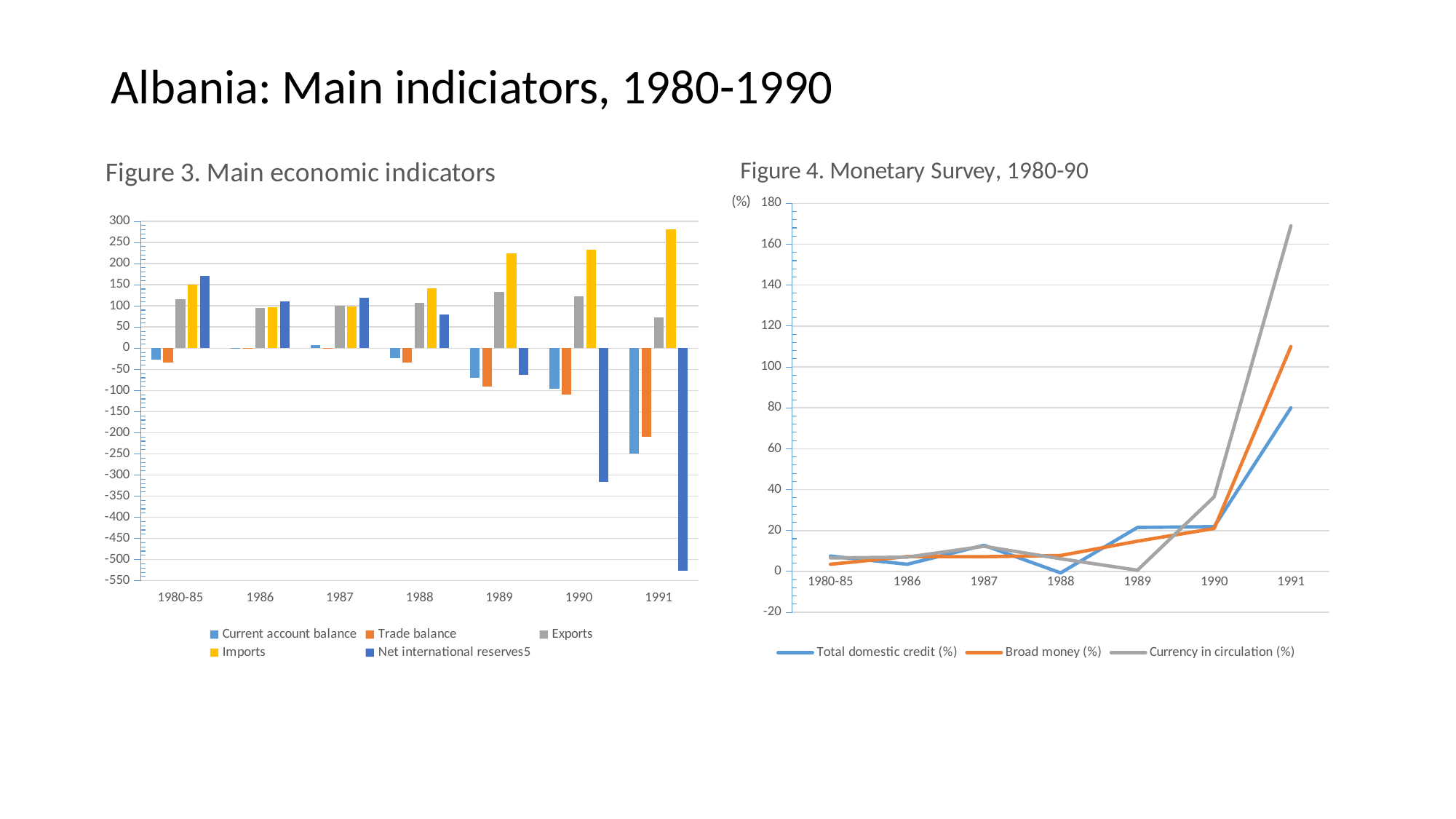

# Albania: Main indiciators, 1980-1990

### Chart: Figure 3. Main economic indicators

| Category | Current account balance | Trade balance | Exports | Imports | Net international reserves5 |
|---|---|---|---|---|---|
| 1980-85 | -27.6 | -33.2 | 116.6 | 149.8 | 171.1 |
| 1986 | 0.5 | -0.6 | 95.5 | 96.1 | 110.1 |
| 1987 | 7.8 | 1.0 | 100.3 | 99.3 | 119.8 |
| 1988 | -23.5 | -34.8 | 106.6 | 141.4 | 80.4 |
| 1989 | -70.4 | -90.9 | 132.7 | 223.6 | -63.0 |
| 1990 | -95.1 | -109.6 | 123.0 | 232.6 | -317.2 |
| 1991 | -250.0 | -209.0 | 72.0 | 281.0 | -527.0 |

### Chart: Figure 4. Monetary Survey, 1980-90

| Category | Total domestic credit (%) | Broad money (%) | Currency in circulation (%) |
|---|---|---|---|
| 1980-85 | 7.5 | 3.5 | 6.6 |
| 1986 | 3.5 | 7.3 | 7.0 |
| 1987 | 12.8 | 7.2 | 12.3 |
| 1988 | -0.7 | 7.8 | 6.2 |
| 1989 | 21.5 | 14.8 | 0.6 |
| 1990 | 21.9 | 21.0 | 36.5 |
| 1991 | 80.0 | 110.0 | 169.0 |